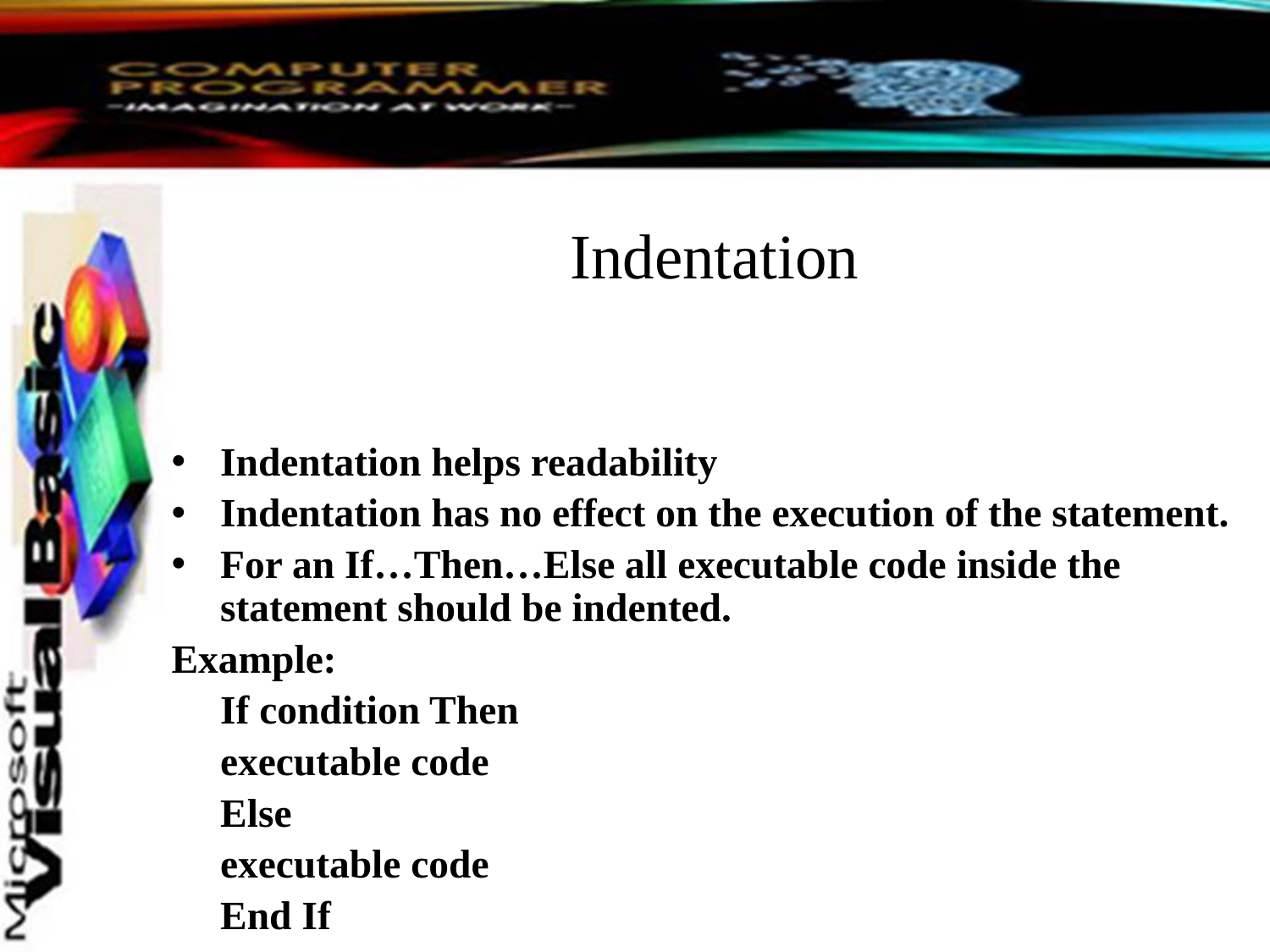

# Indentation
Indentation helps readability
Indentation has no effect on the execution of the statement.
For an If…Then…Else all executable code inside the statement should be indented.
Example:
	If condition Then
 		executable code
  	Else
		executable code
	End If